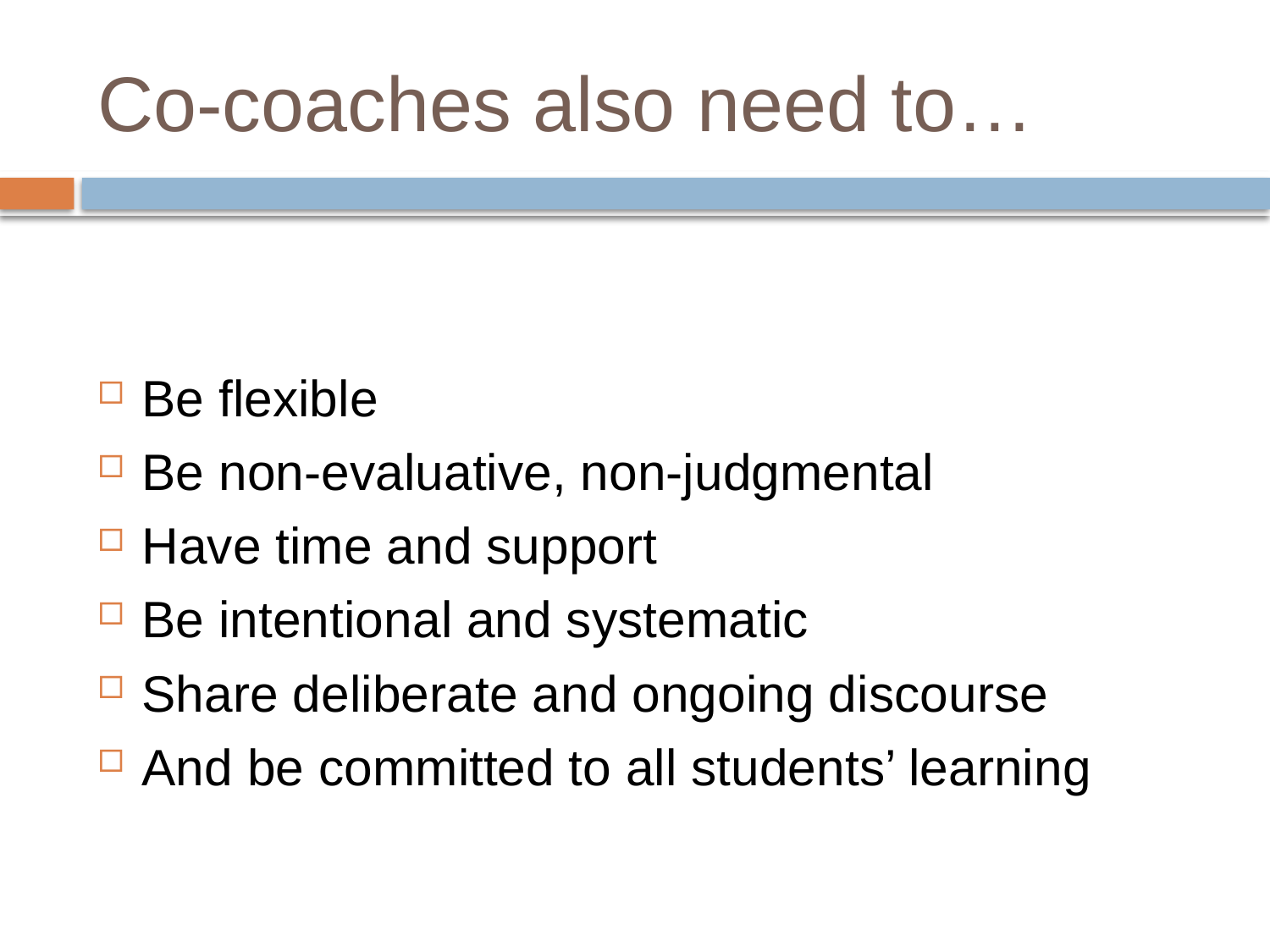

# Co-coaches also need to…
Be flexible
Be non-evaluative, non-judgmental
Have time and support
Be intentional and systematic
Share deliberate and ongoing discourse
And be committed to all students’ learning